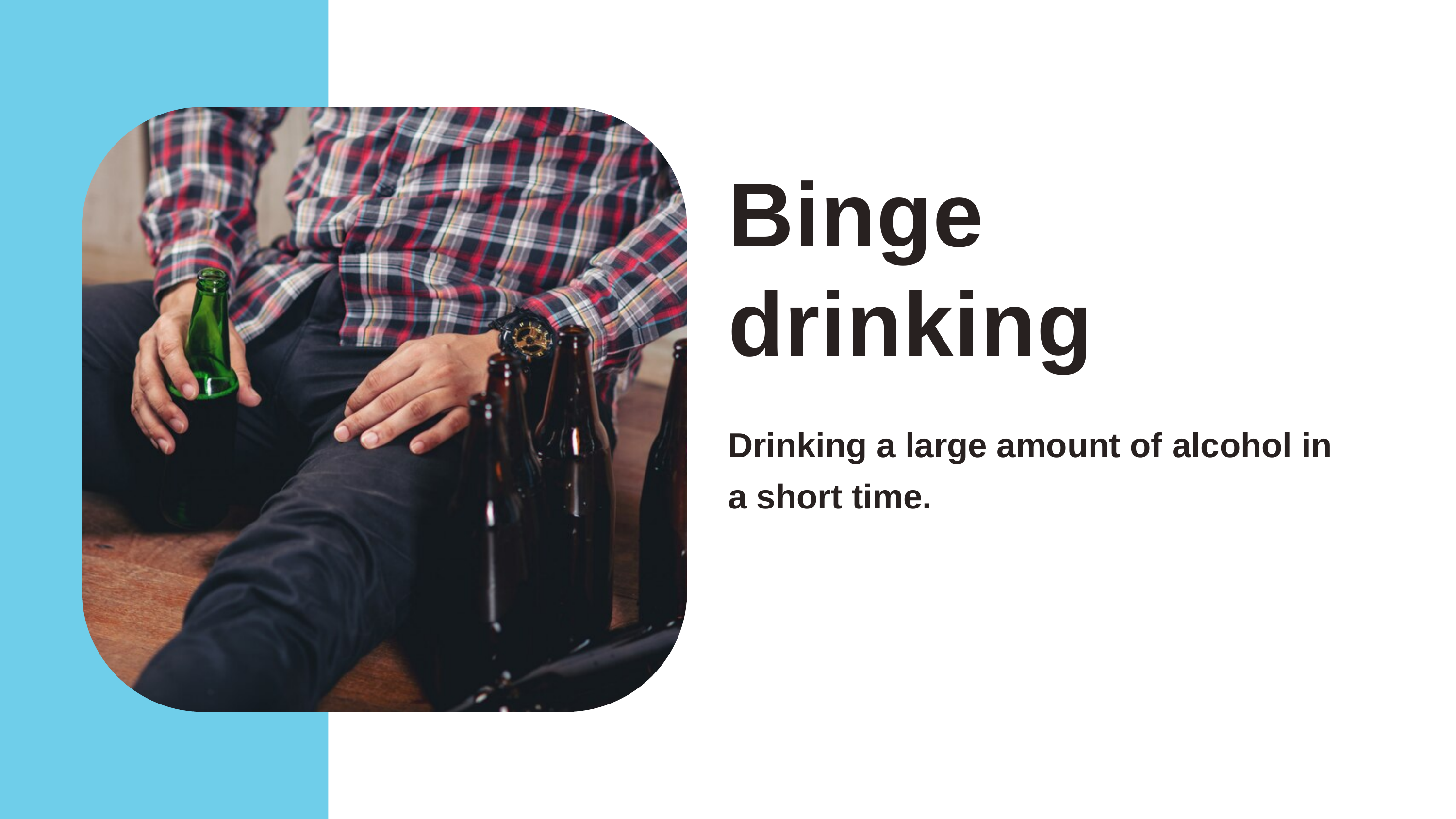

Binge drinking
Drinking a large amount of alcohol in a short time.